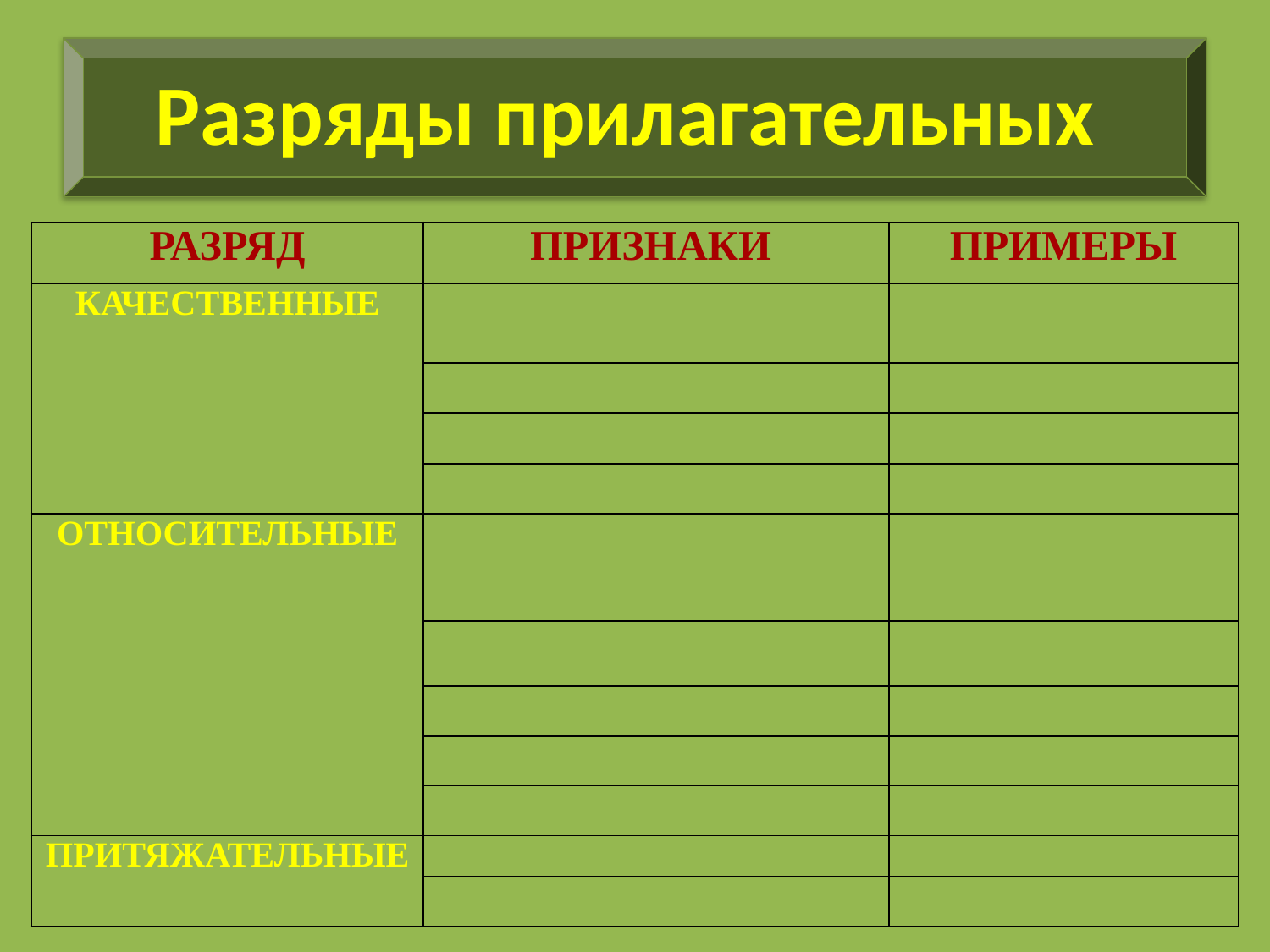

Разряды прилагательных
| РАЗРЯД | ПРИЗНАКИ | ПРИМЕРЫ |
| --- | --- | --- |
| КАЧЕСТВЕННЫЕ |  |  |
|  |  |  |
|  |  |  |
|  |  |  |
| ОТНОСИТЕЛЬНЫЕ |  |  |
|  |  |  |
|  |  |  |
|  |  |  |
|  |  |  |
| ПРИТЯЖАТЕЛЬНЫЕ |  |  |
|  |  |  |